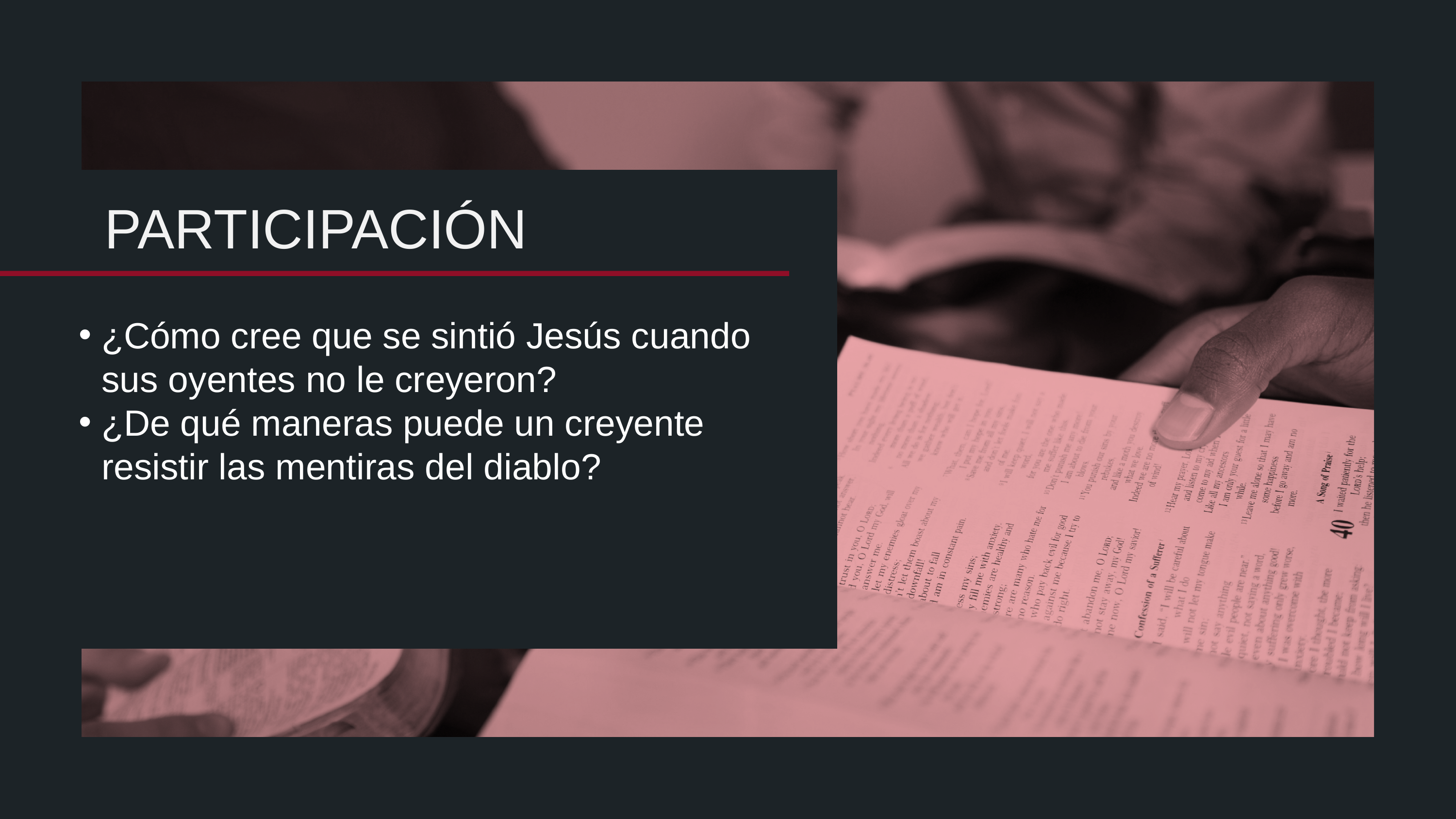

¿Cómo cree que se sintió Jesús cuando sus oyentes no le creyeron?
¿De qué maneras puede un creyente resistir las mentiras del diablo?